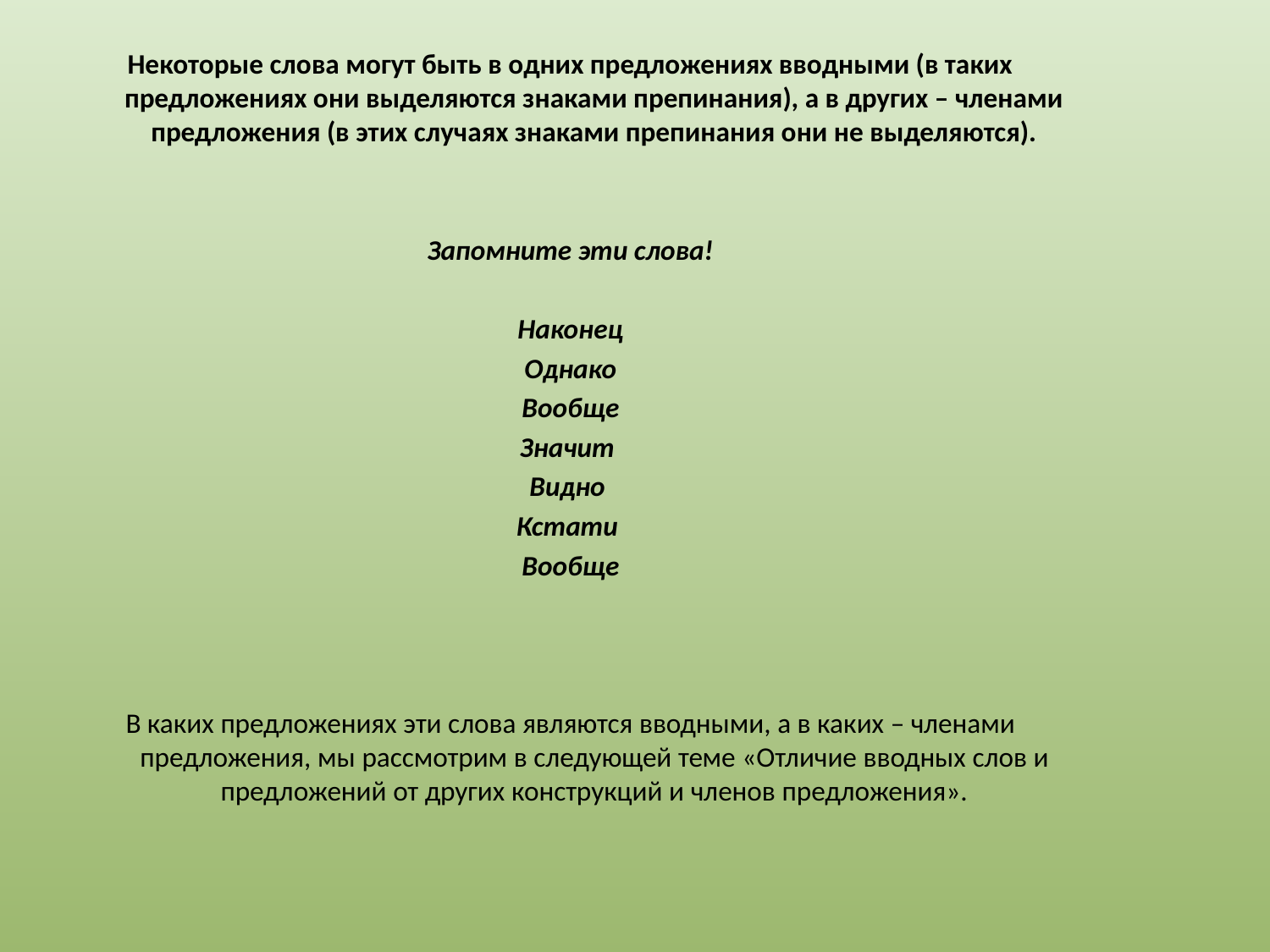

#
Некоторые слова могут быть в одних предложениях вводными (в таких предложениях они выделяются знаками препинания), а в других – членами предложения (в этих случаях знаками препинания они не выделяются).

Запомните эти слова!

Наконец
Однако
Вообще
Значит
Видно
Кстати
Вообще

В каких предложениях эти слова являются вводными, а в каких – членами предложения, мы рассмотрим в следующей теме «Отличие вводных слов и предложений от других конструкций и членов предложения».